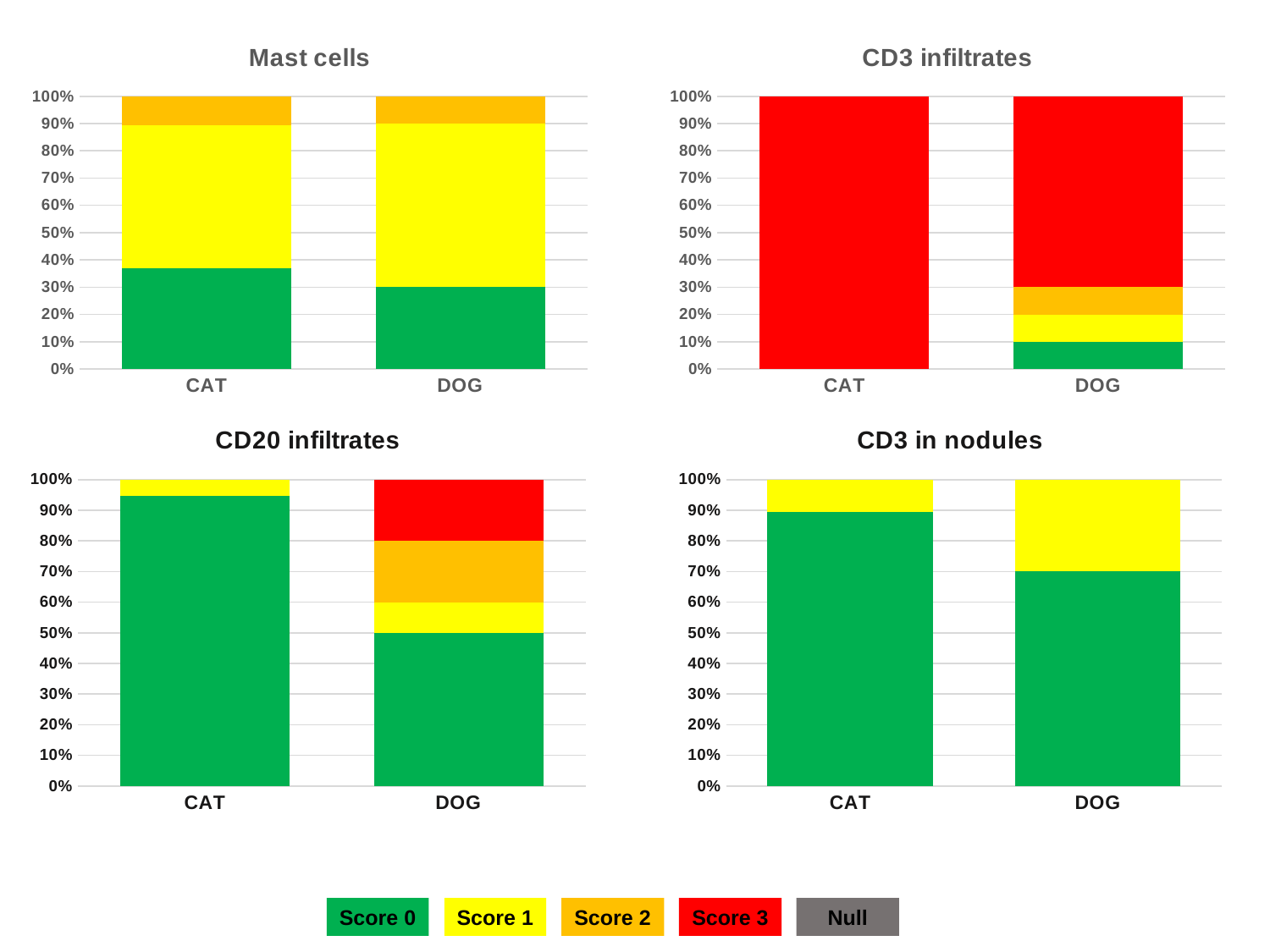

### Chart: Mast cells

| Category | 0 | 1 | 2 | 3 | nd |
|---|---|---|---|---|---|
| CAT | 7.0 | 10.0 | 2.0 | None | None |
| DOG | 3.0 | 6.0 | 1.0 | None | None |

### Chart: CD3 infiltrates

| Category | 0 | 1 | 2 | 3 | nd |
|---|---|---|---|---|---|
| CAT | None | None | None | 19.0 | None |
| DOG | 1.0 | 1.0 | 1.0 | 7.0 | None |

### Chart: CD20 infiltrates

| Category | 0 | 1 | 2 | 3 | nd |
|---|---|---|---|---|---|
| CAT | 18.0 | 1.0 | None | None | None |
| DOG | 5.0 | 1.0 | 2.0 | 2.0 | None |

### Chart: CD3 in nodules

| Category | 0 | 1 | 2 | 3 | nd |
|---|---|---|---|---|---|
| CAT | 17.0 | 2.0 | None | None | None |
| DOG | 7.0 | 3.0 | None | None | None |
Null
Score 2
Score 3
Score 0
Score 1